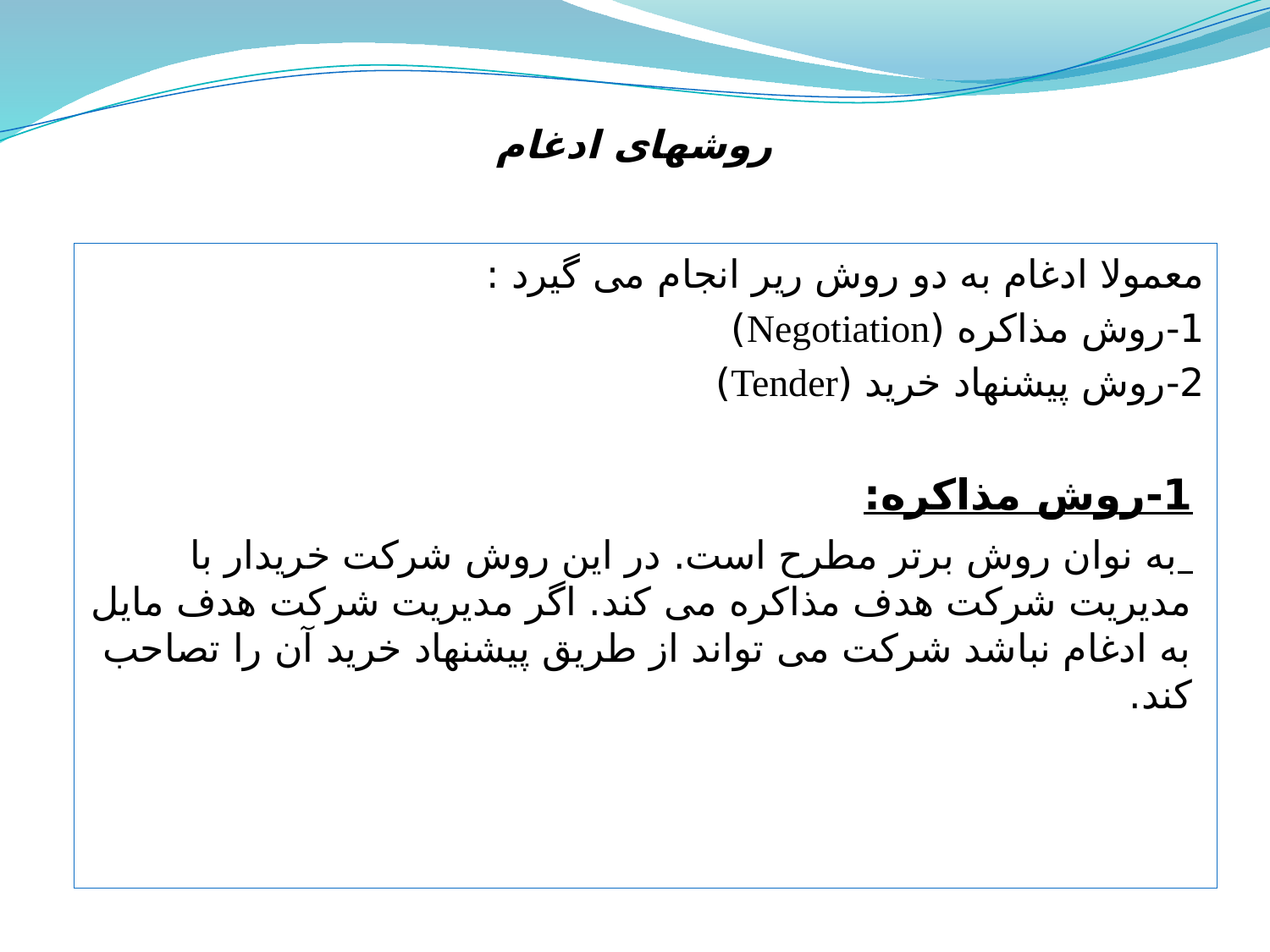

# روشهای ادغام
معمولا ادغام به دو روش ریر انجام می گیرد :
1-روش مذاکره (Negotiation)
2-روش پیشنهاد خرید (Tender)

1-روش مذاکره:
 به نوان روش برتر مطرح است. در این روش شرکت خریدار با مدیریت شرکت هدف مذاکره می کند. اگر مدیریت شرکت هدف مایل به ادغام نباشد شرکت می تواند از طریق پیشنهاد خرید آن را تصاحب کند.